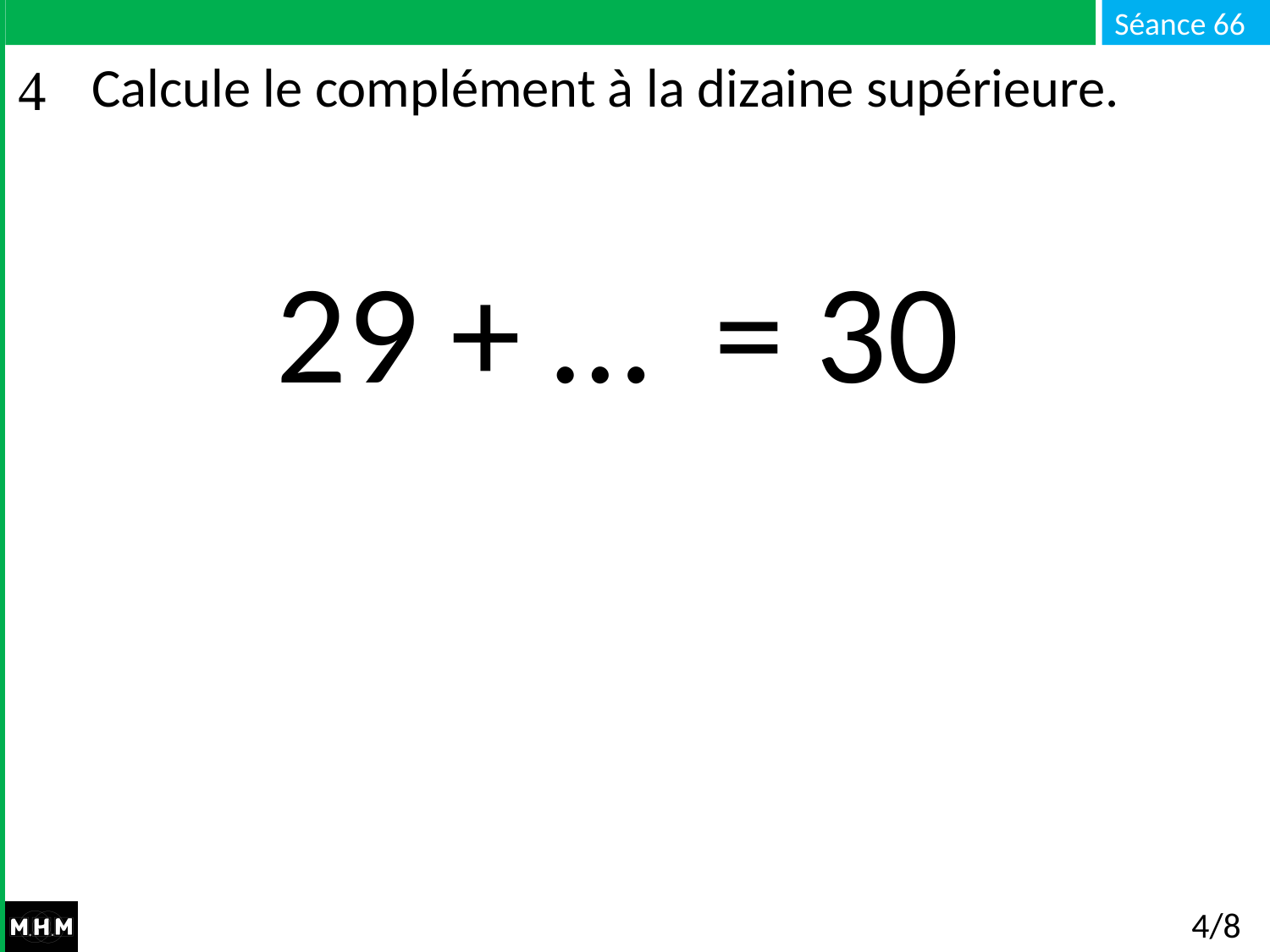

# Calcule le complément à la dizaine supérieure.
 29 + …  = 30
4/8